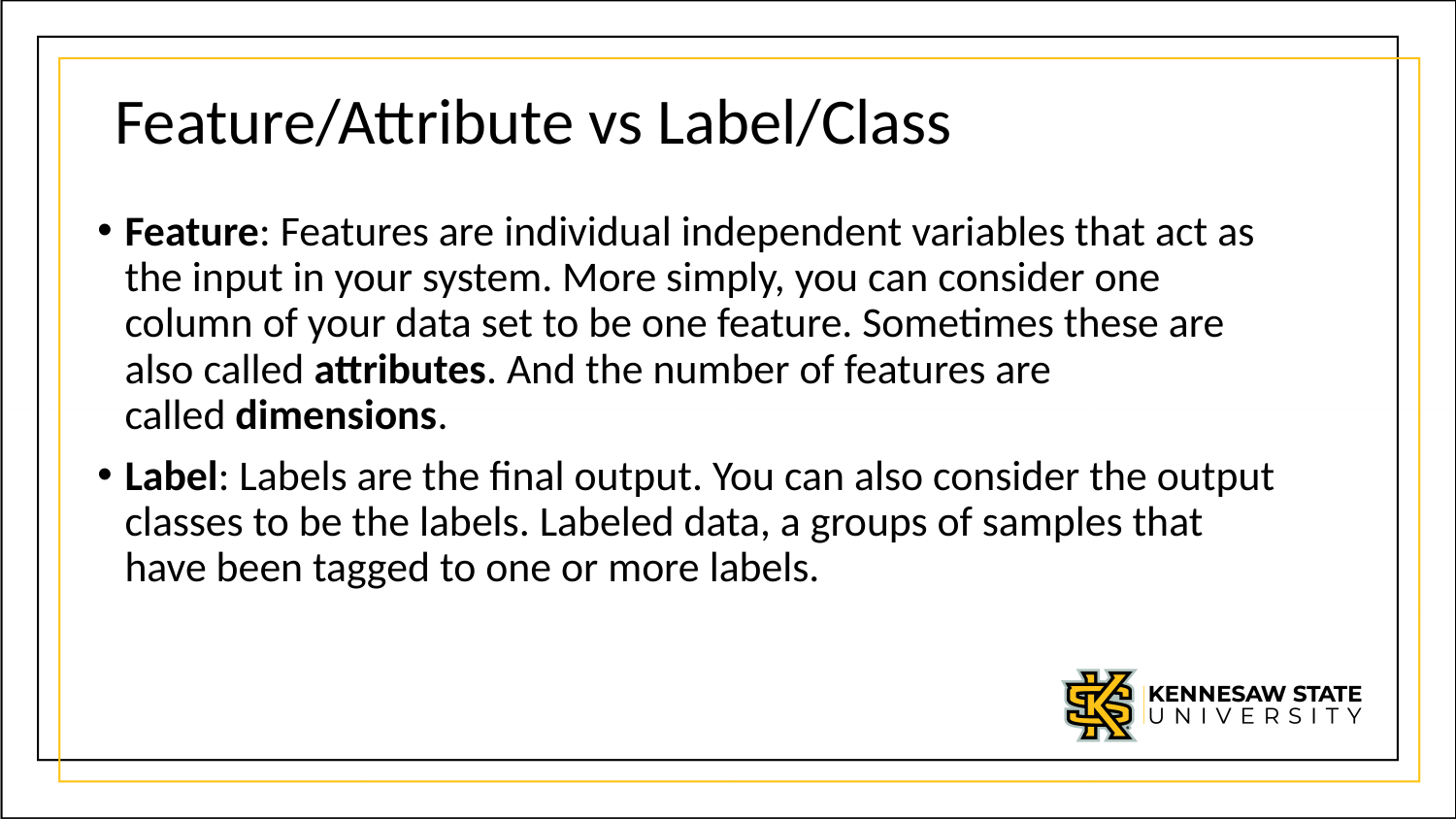

# Feature/Attribute vs Label/Class
Feature: Features are individual independent variables that act as the input in your system. More simply, you can consider one column of your data set to be one feature. Sometimes these are also called attributes. And the number of features are called dimensions.
Label: Labels are the final output. You can also consider the output classes to be the labels. Labeled data, a groups of samples that have been tagged to one or more labels.